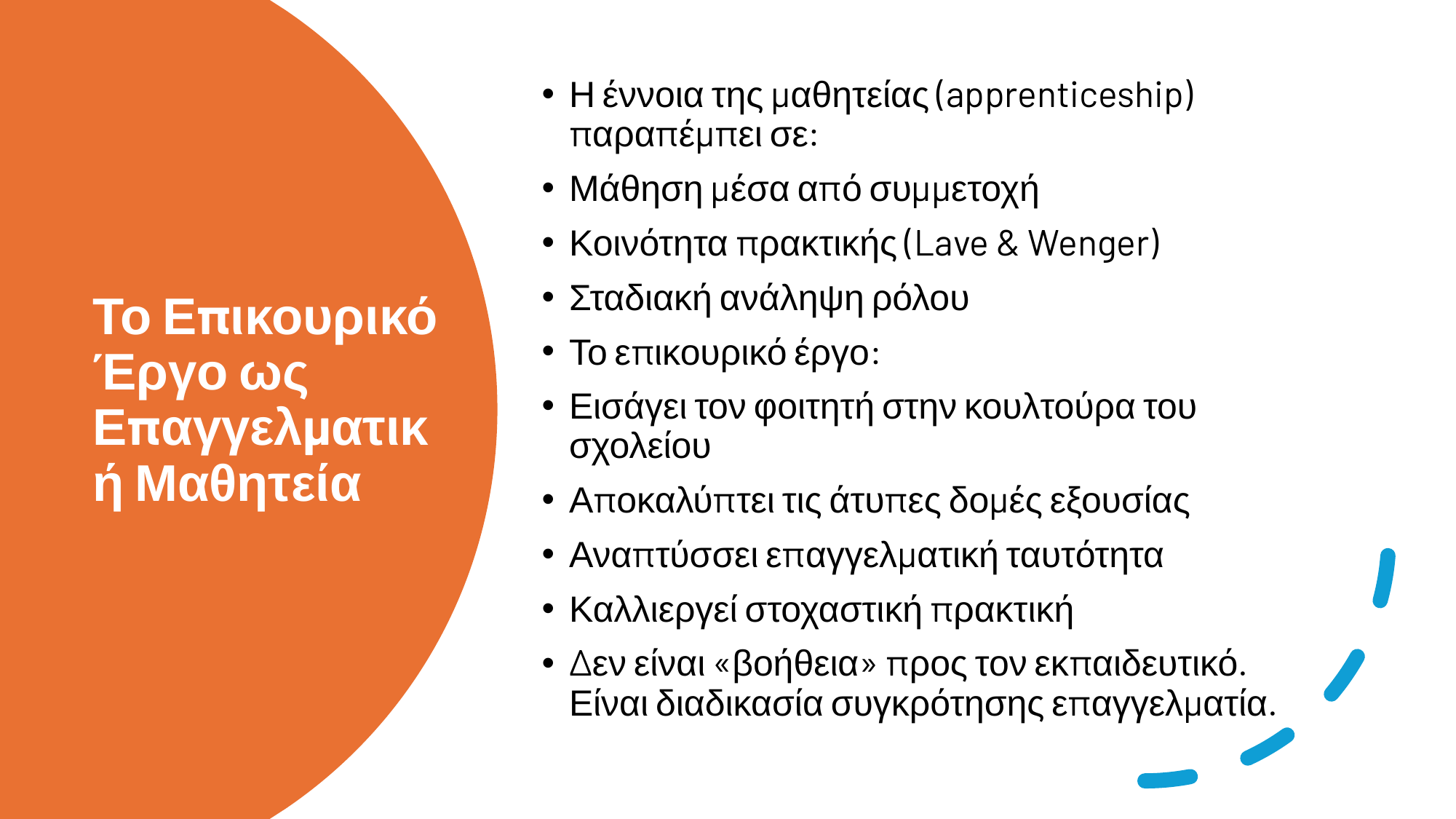

Η έννοια της μαθητείας (apprenticeship) παραπέμπει σε:
Μάθηση μέσα από συμμετοχή
Κοινότητα πρακτικής (Lave & Wenger)
Σταδιακή ανάληψη ρόλου
Το επικουρικό έργο:
Εισάγει τον φοιτητή στην κουλτούρα του σχολείου
Αποκαλύπτει τις άτυπες δομές εξουσίας
Αναπτύσσει επαγγελματική ταυτότητα
Καλλιεργεί στοχαστική πρακτική
Δεν είναι «βοήθεια» προς τον εκπαιδευτικό.
Είναι διαδικασία συγκρότησης επαγγελματία.

# Το Επικουρικό Έργο ως Επαγγελματική Μαθητεία